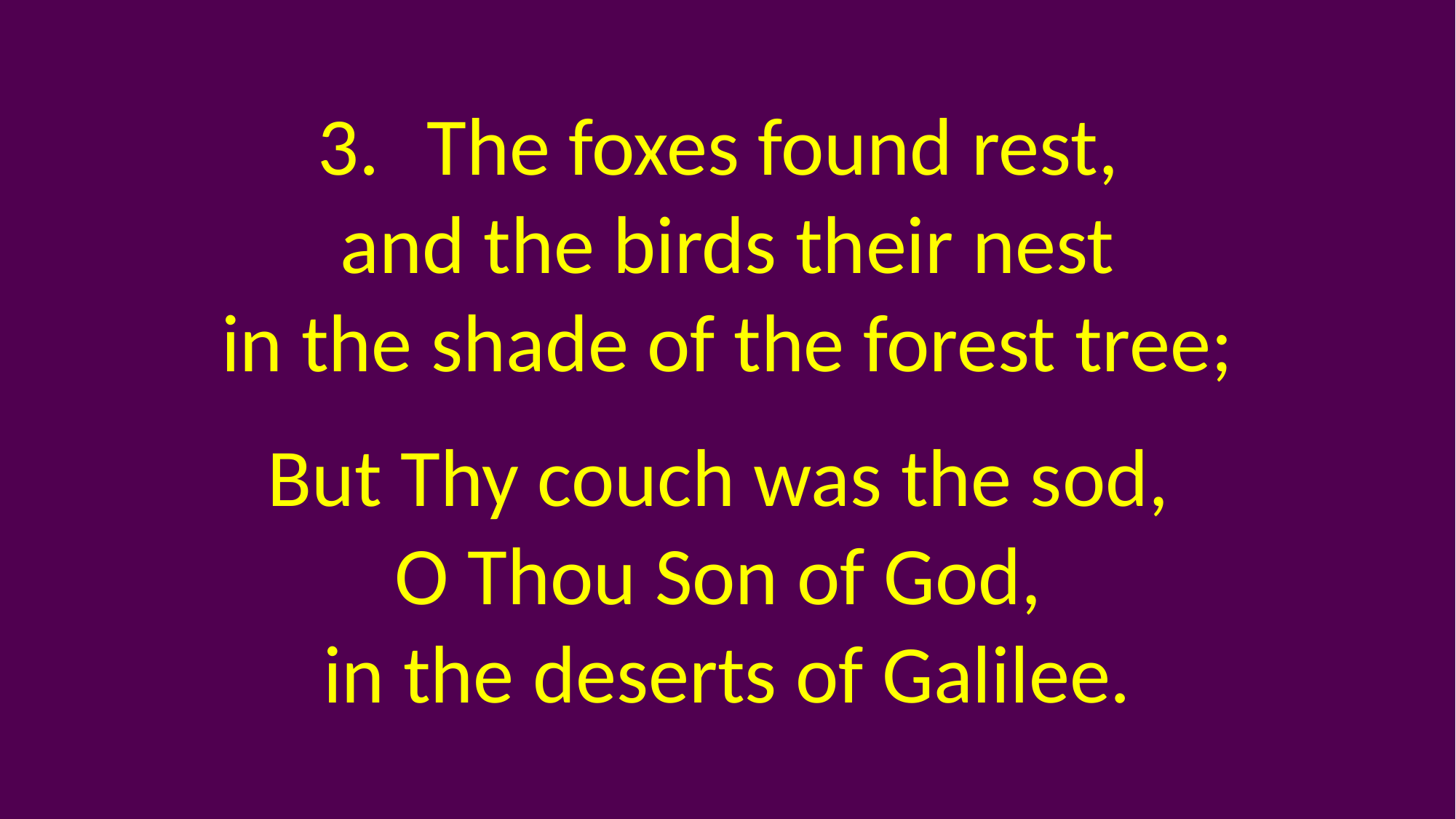

3. 	The foxes found rest,
and the birds their nest
in the shade of the forest tree;
But Thy couch was the sod,
O Thou Son of God,
in the deserts of Galilee.